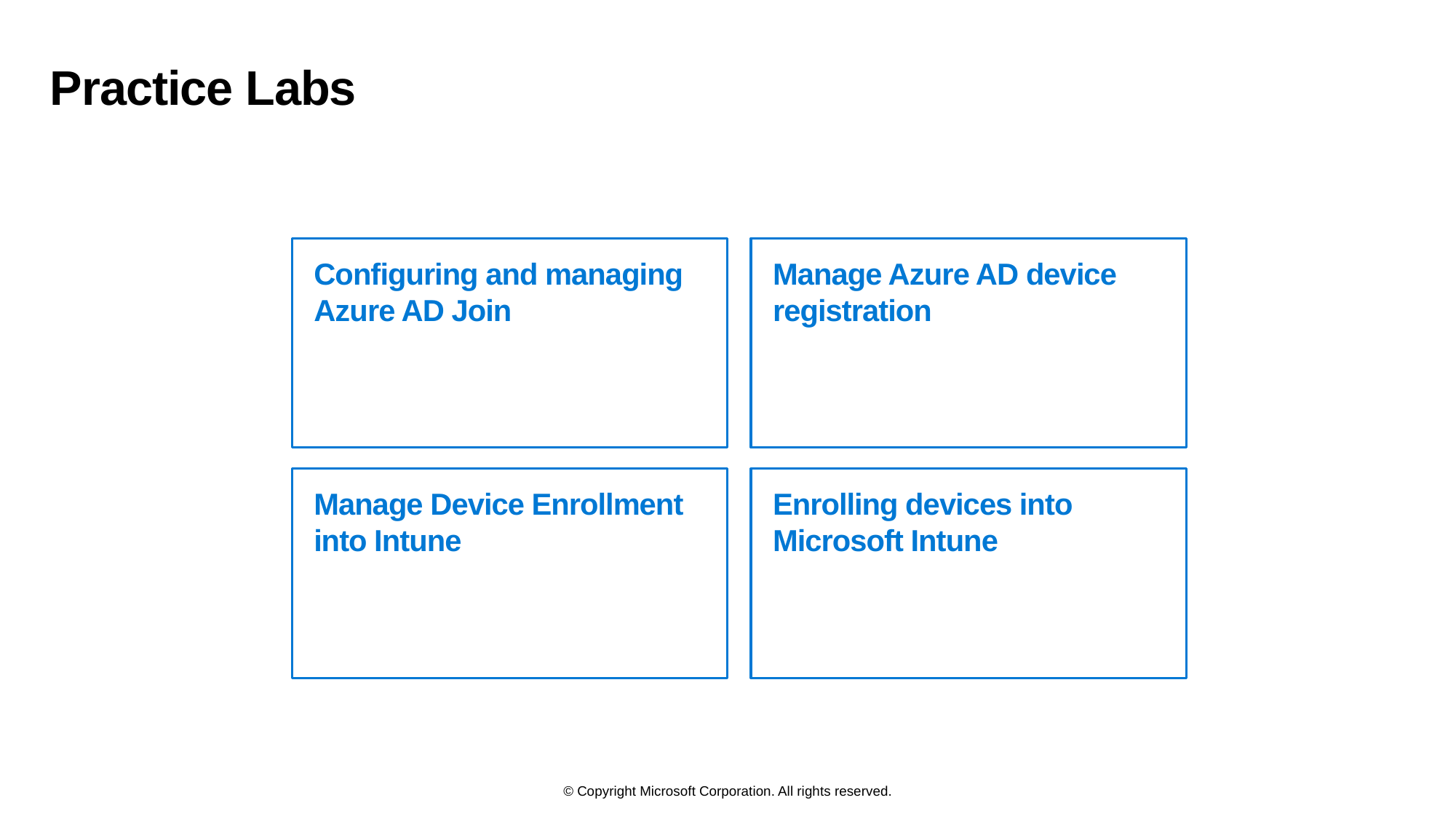

# Practice Labs
Configuring and managing Azure AD Join
Manage Azure AD device registration
Manage Device Enrollment into Intune
Enrolling devices into Microsoft Intune